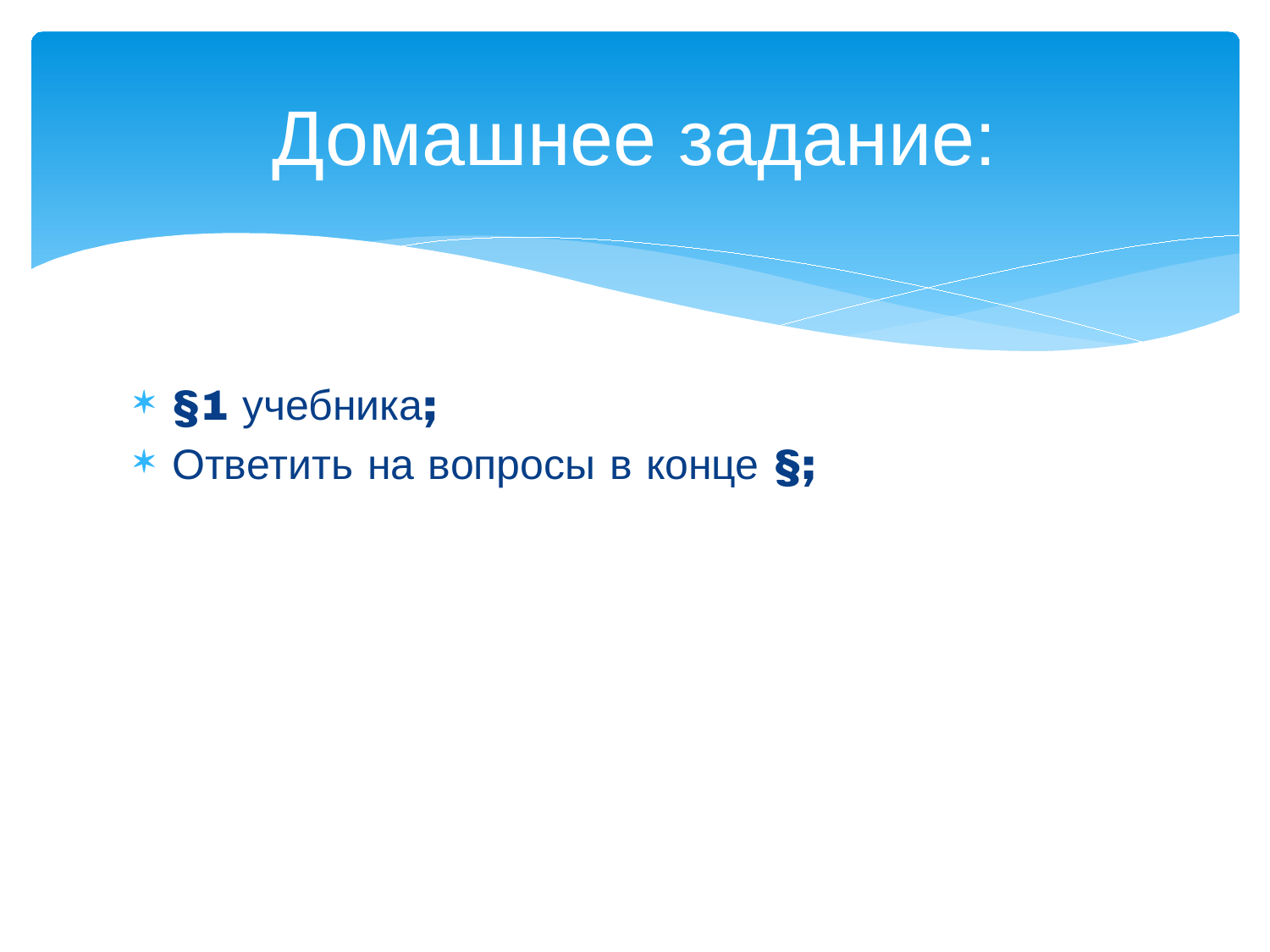

# Домашнее задание:
§1 учебника;
Ответить на вопросы в конце §;